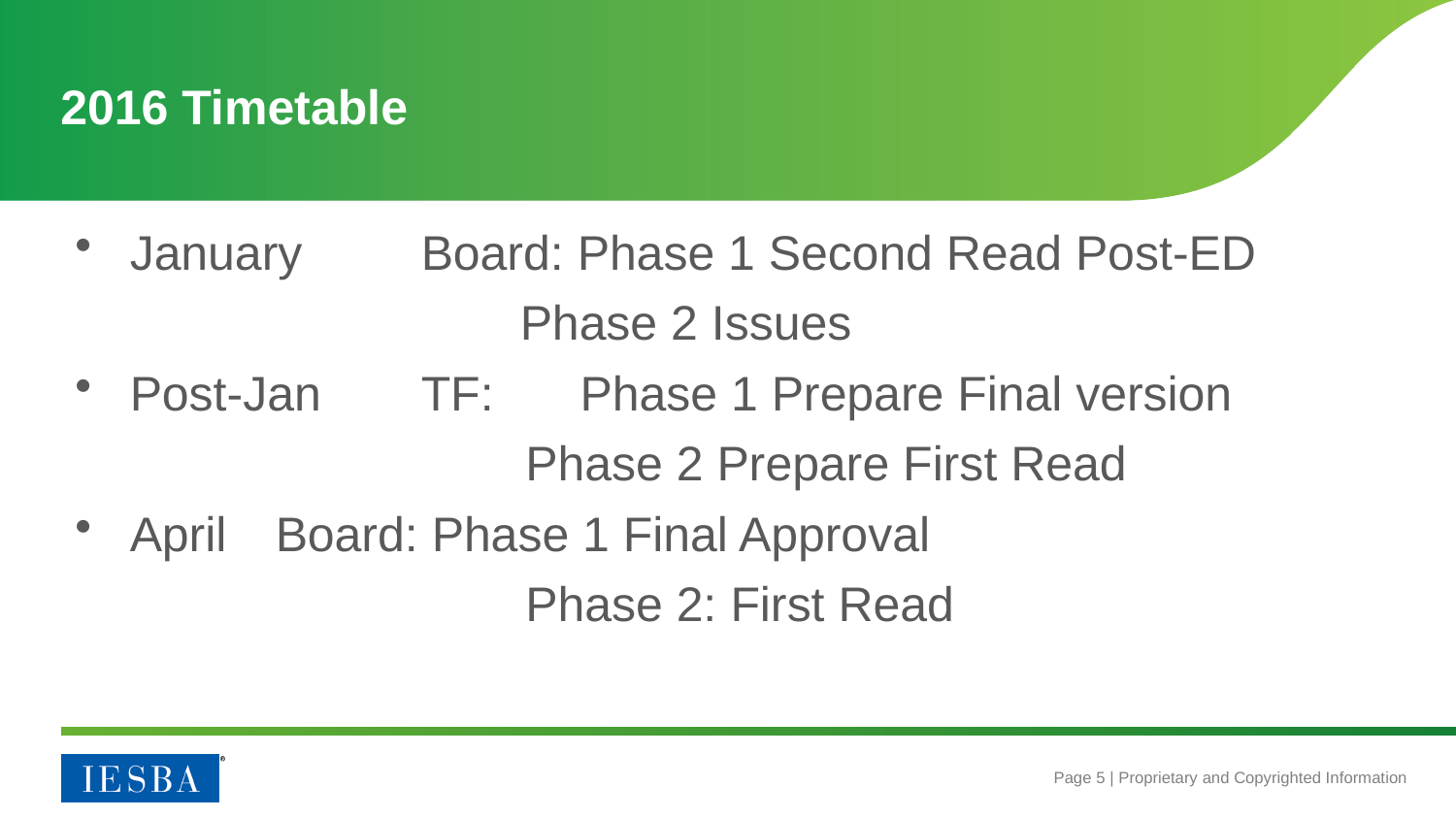

# 2016 Timetable
January	Board: Phase 1 Second Read Post-ED
			 Phase 2 Issues
Post-Jan	TF: 	 Phase 1 Prepare Final version
			 Phase 2 Prepare First Read
April 	Board: Phase 1 Final Approval
	    	     	 Phase 2: First Read